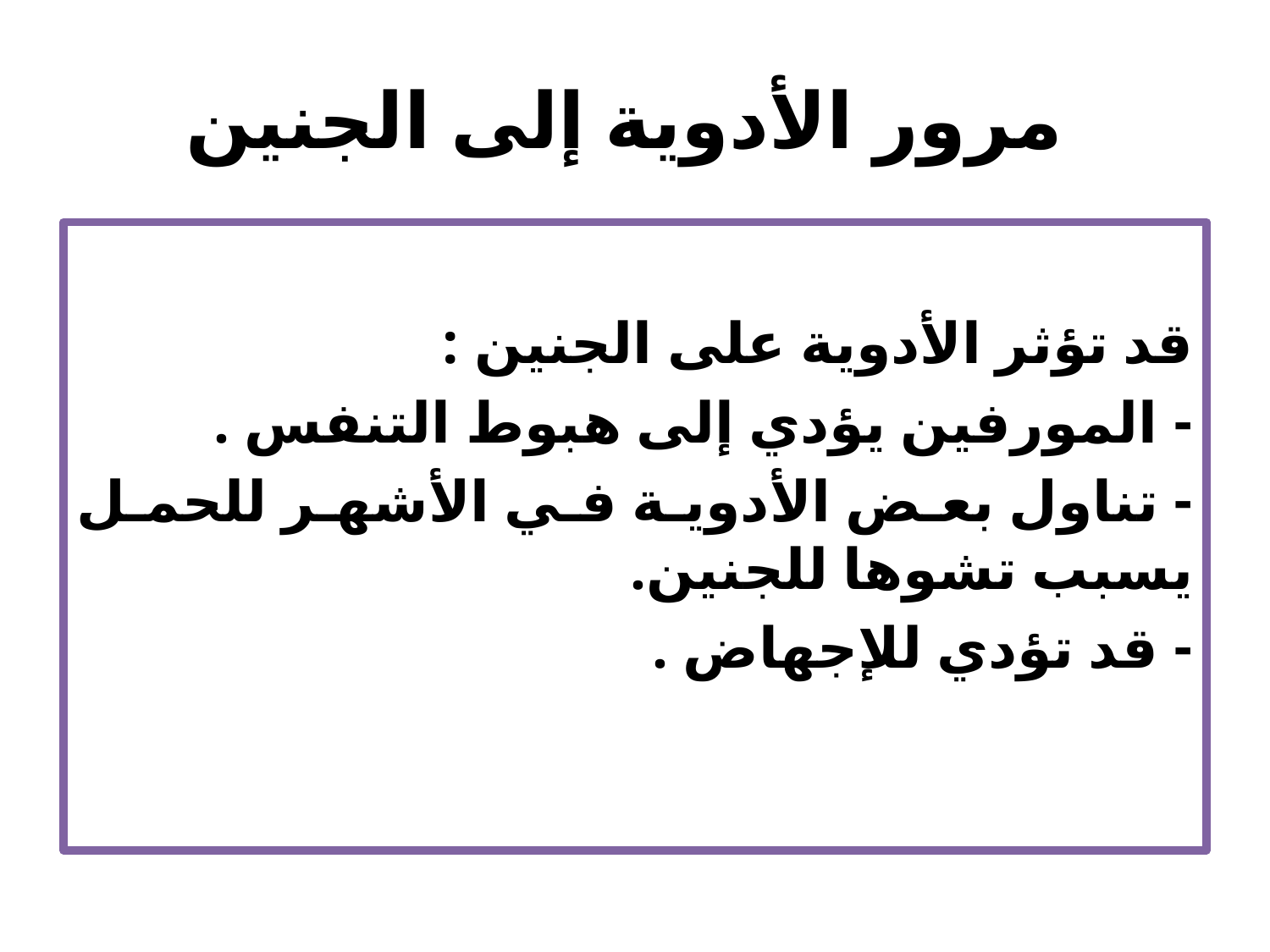

# مرور الأدوية إلى الجنين

قد تؤثر الأدوية على الجنين :
	- المورفين يؤدي إلى هبوط التنفس .
	- تناول بعض الأدوية في الأشهر للحمل يسبب تشوها للجنين.
	- قد تؤدي للإجهاض .